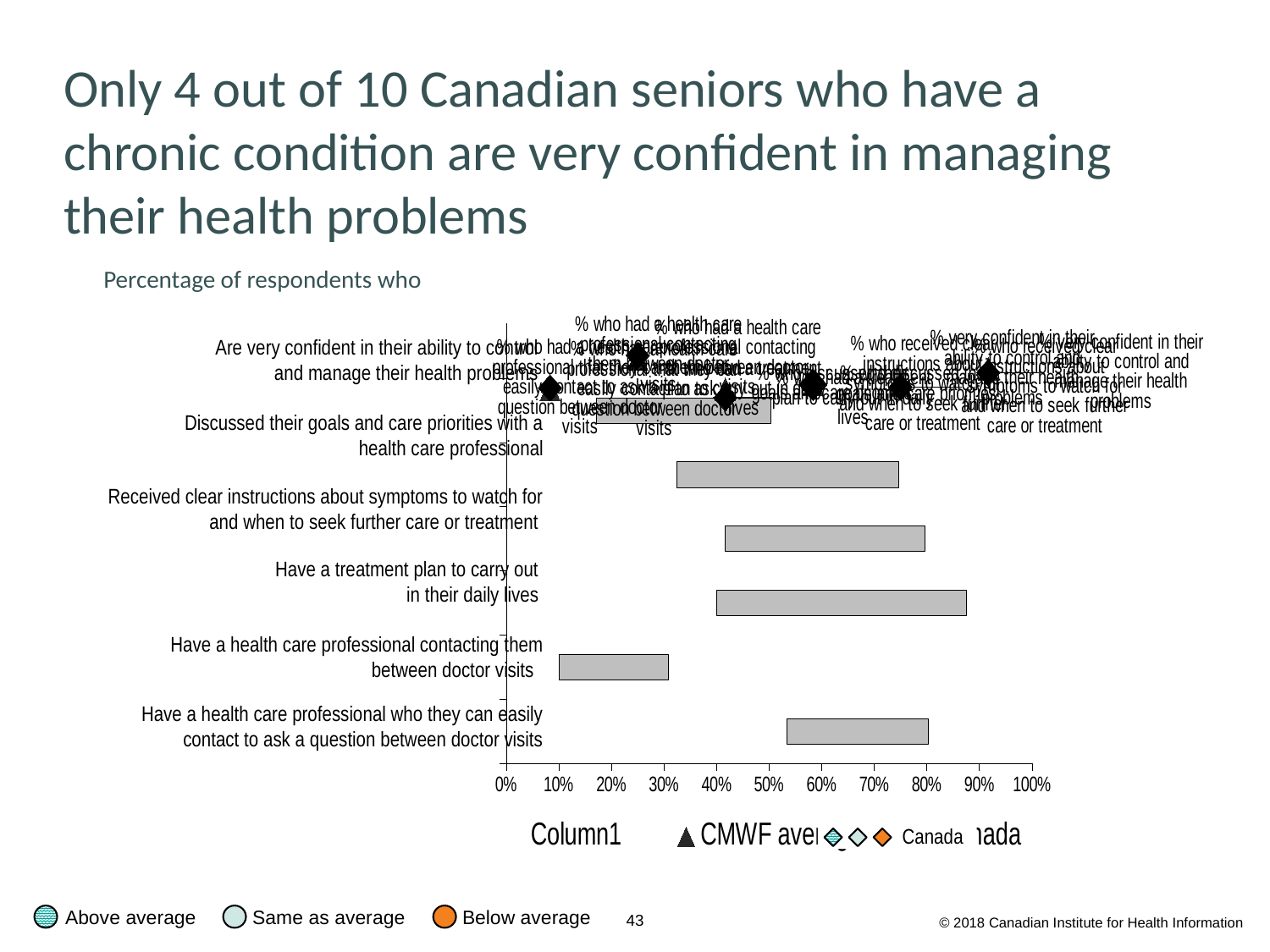

# Only 4 out of 10 Canadian seniors who have a chronic condition are very confident in managing their health problems
Percentage of respondents who

### Chart

| Category | Column1 | Range of country values | Canada | CMWF average |
|---|---|---|---|---|
| % very confident in their ability to control and manage their health problems | 0.17185819859625792 | 0.33186978016185176 | 5.5 | 5.5 |
| % who received clear instructions about symptoms to watch for and when to seek further care or treatment | 0.3242917933483714 | 0.4220898632483336 | 4.5 | 4.5 |
| % who discussed their goals and care priorities | 0.4155534765158908 | 0.38011342639453805 | 3.5 | 3.5 |
| % who had a treatment plan to carry out in daily lives | 0.39939278318333116 | 0.47566828127938143 | 2.5 | 2.5 |
| % who had a health care professional contacting them between doctor visits | 0.10101341635112086 | 0.20804455102758662 | 1.5 | 1.5 |
| % who had a health care professional that they can easily contact to ask a question between doctor visits | 0.5338276024731043 | 0.26921064741333434 | 0.5 | 0.5 |
Are very confident in their ability to control
and manage their health problems
Discussed their goals and care priorities with a health care professional
Received clear instructions about symptoms to watch for and when to seek further care or treatment
Have a treatment plan to carry out
in their daily lives
Have a health care professional contacting them between doctor visits
Have a health care professional who they can easily contact to ask a question between doctor visits
Canada

Below average

Above average

Same as average

© 2018 Canadian Institute for Health Information
43